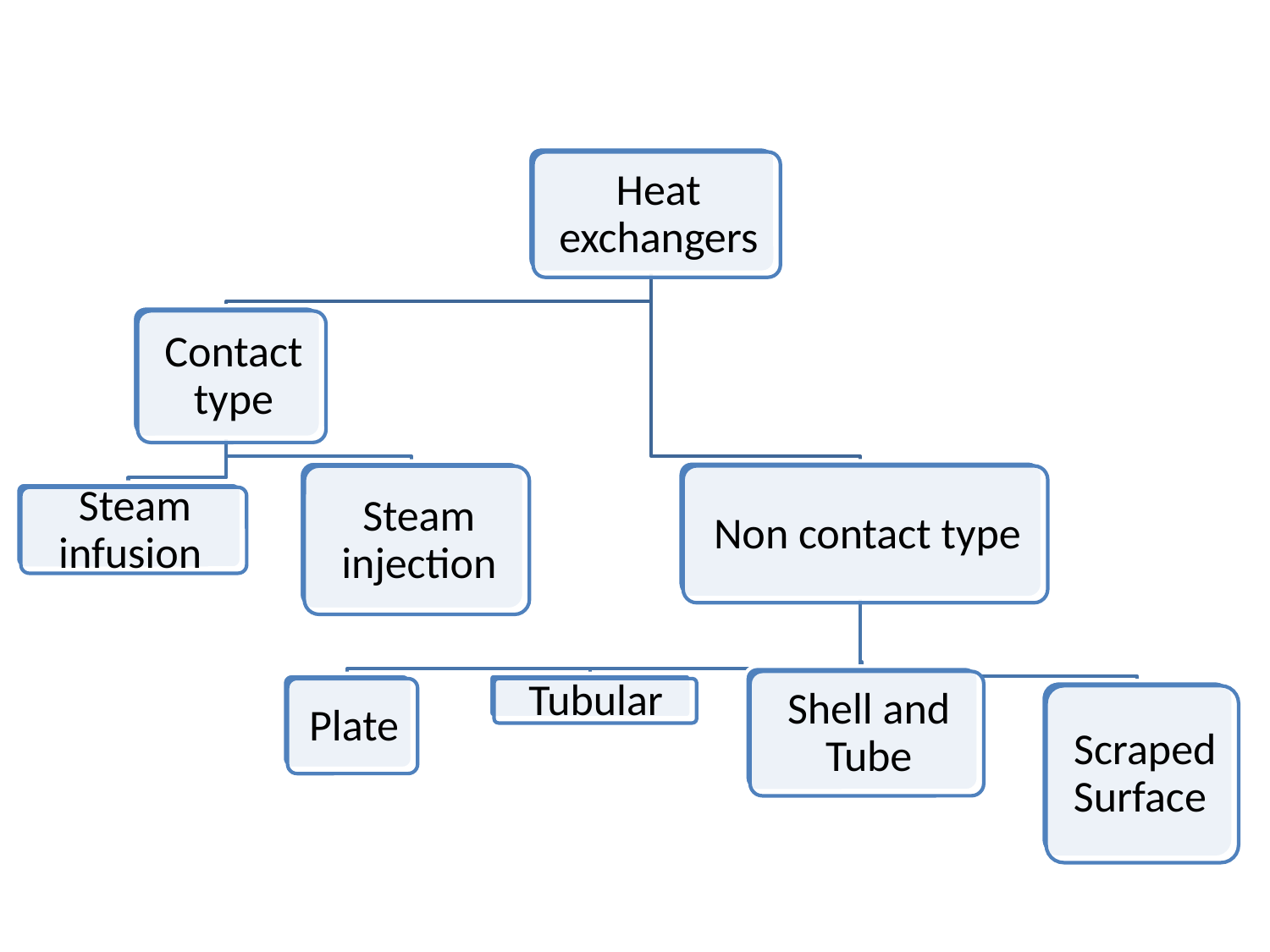

Heat exchangers
Contact type
Steam infusion
Steam injection
Non contact type
Plate
Tubular
Shell and Tube
Scraped Surface